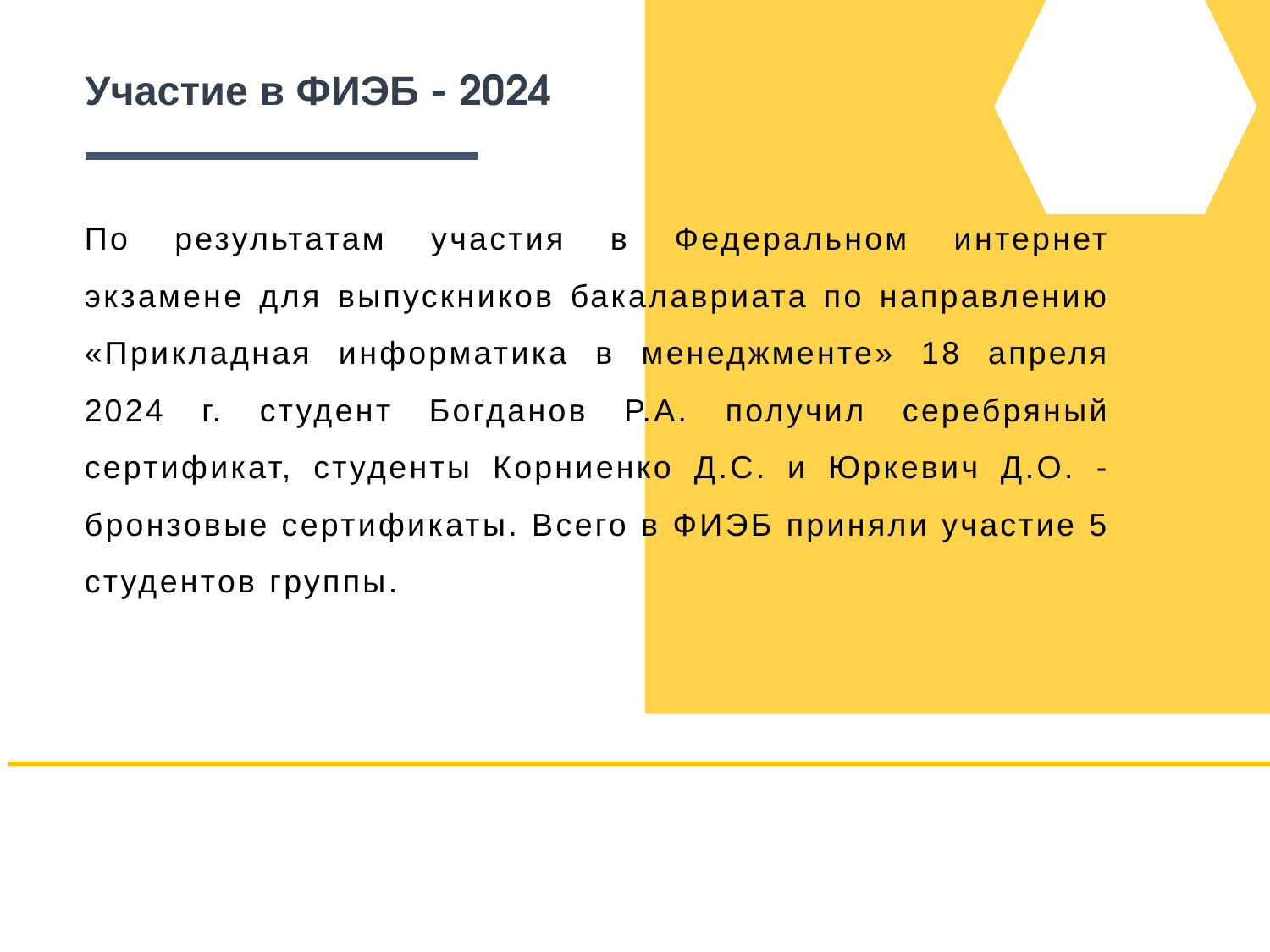

Участие в ФИЭБ - 2024

По результатам участия в Федеральном интернет экзамене для выпускников бакалавриата по направлению «Прикладная информатика в менеджменте» 18 апреля 2024 г. студент Богданов Р.А. получил серебряный сертификат, студенты Корниенко Д.С. и Юркевич Д.О. - бронзовые сертификаты. Всего в ФИЭБ приняли участие 5 студентов группы.